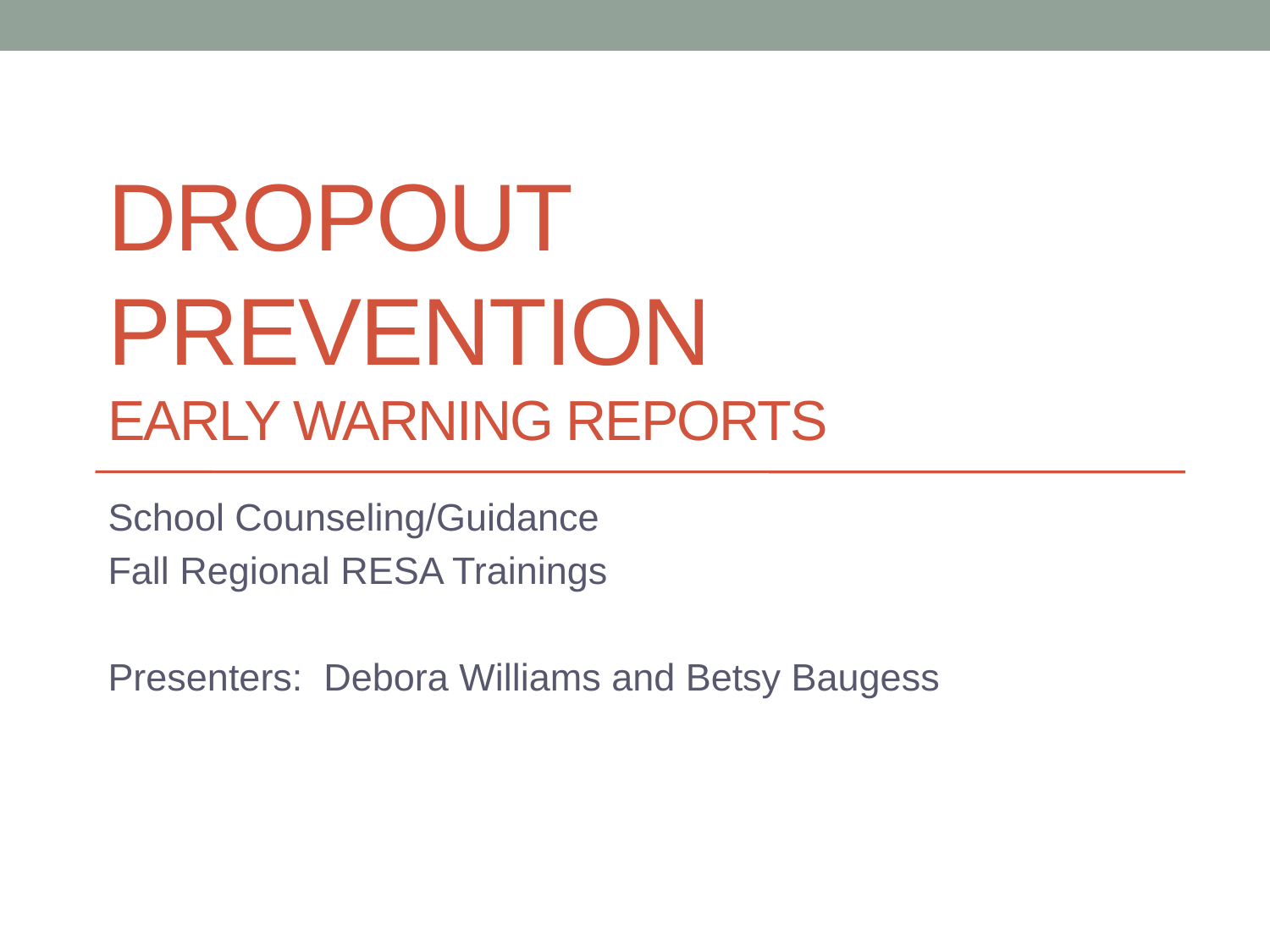

# Dropout prevention EARLY Warning reports
School Counseling/Guidance
Fall Regional RESA Trainings

Presenters:  Debora Williams and Betsy Baugess